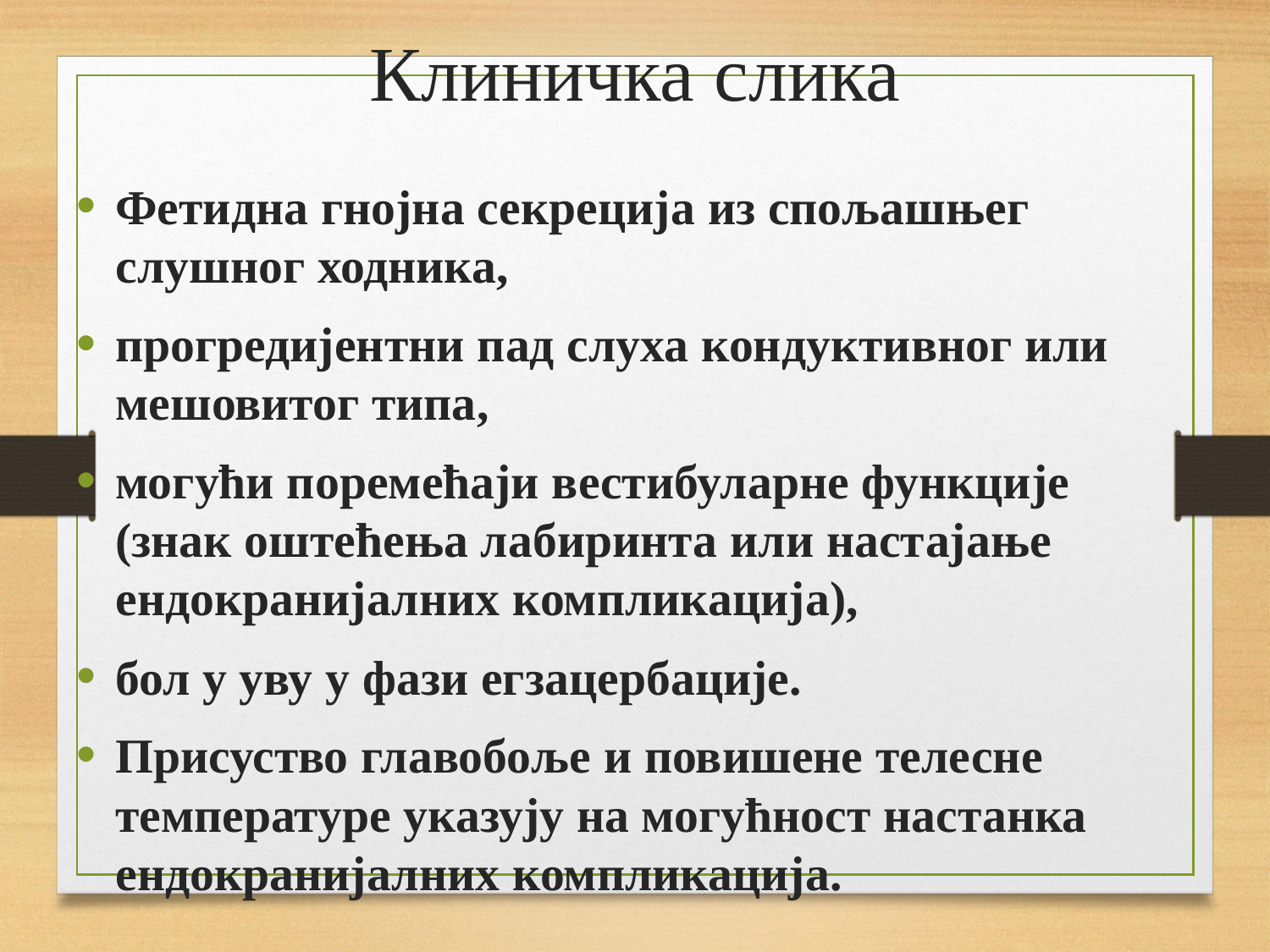

# Клиничка слика
Фетидна гнојна секреција из спољашњег слушног ходника,
прогредијентни пад слуха кондуктивног или мешовитог типа,
могући поремећаји вестибуларне функције (знак оштећења лабиринта или настајање ендокранијалних компликација),
бол у уву у фази егзацербације.
Присуство главобоље и повишене телесне температуре указују на могућност настанка ендокранијалних компликација.